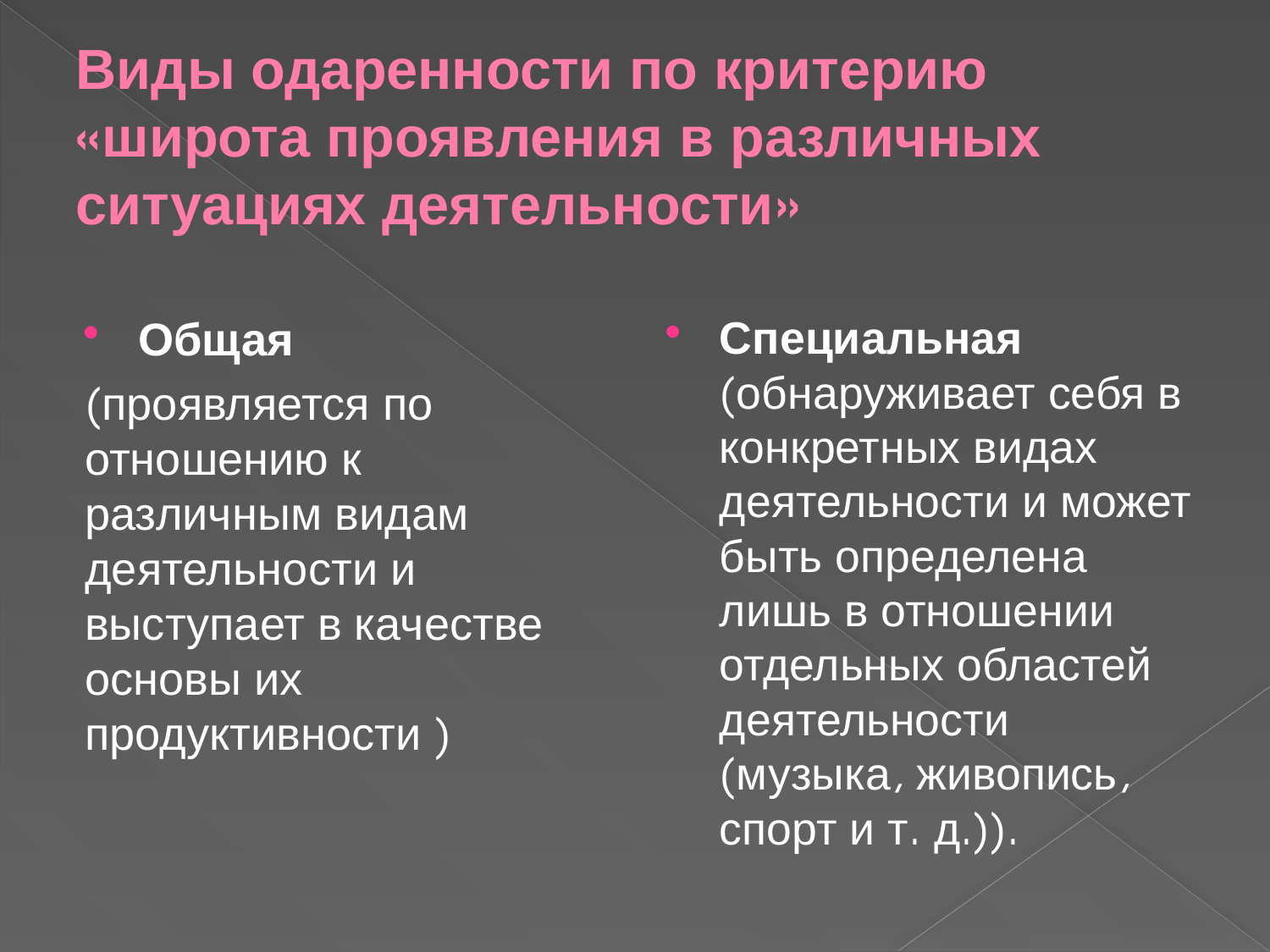

# Виды одаренности по критерию «широта проявления в различных ситуациях деятельности»

Общая
(проявляется по отношению к различным видам деятельности и выступает в качестве основы их продуктивности )

Специальная  (обнаруживает себя в конкретных видах деятельности и может быть определена лишь в отношении отдельных областей деятельности (музыка, живопись, спорт и т. д.)).